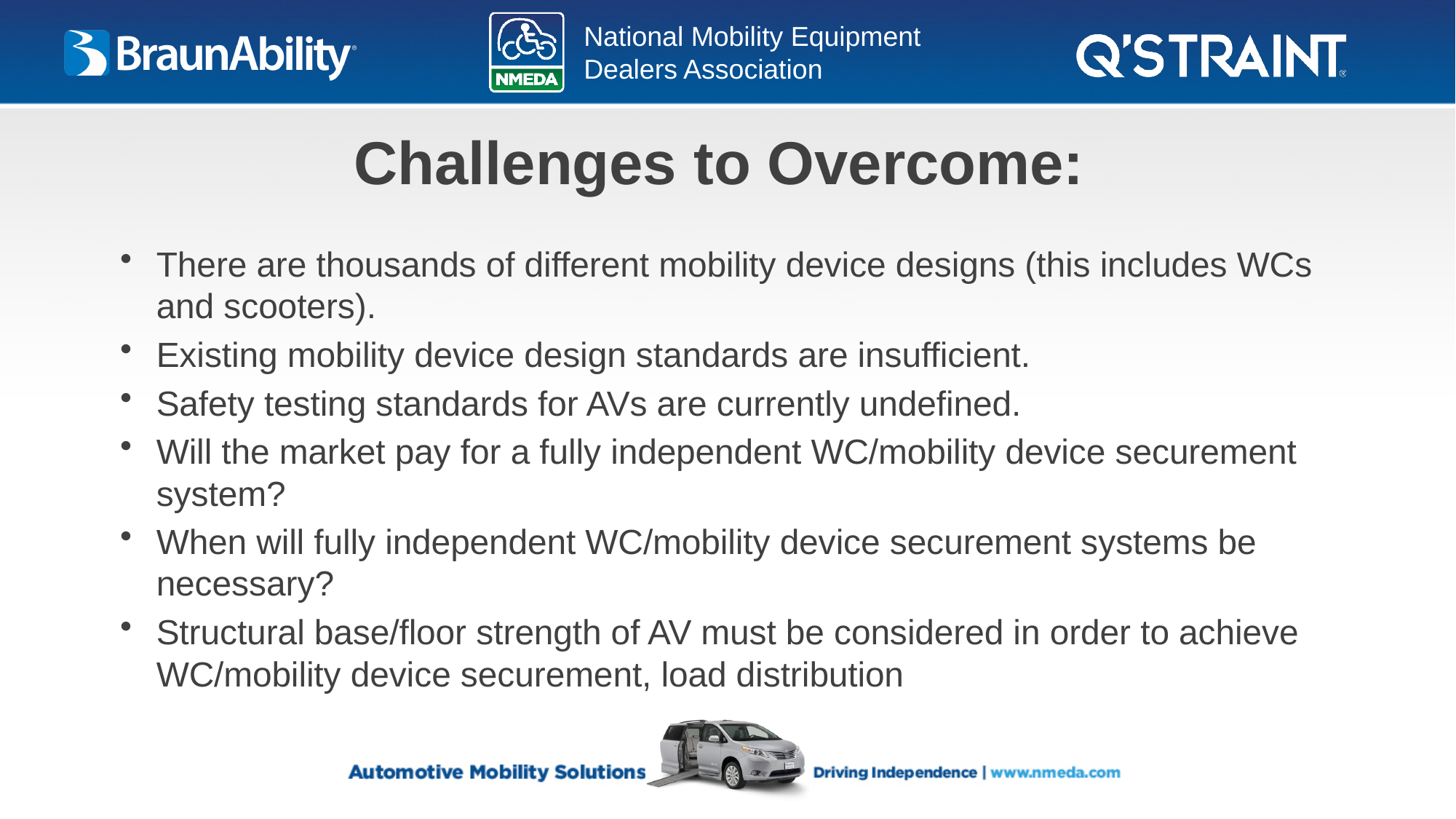

# Challenges to Overcome:
There are thousands of different mobility device designs (this includes WCs and scooters).
Existing mobility device design standards are insufficient.
Safety testing standards for AVs are currently undefined.
Will the market pay for a fully independent WC/mobility device securement system?
When will fully independent WC/mobility device securement systems be necessary?
Structural base/floor strength of AV must be considered in order to achieve WC/mobility device securement, load distribution